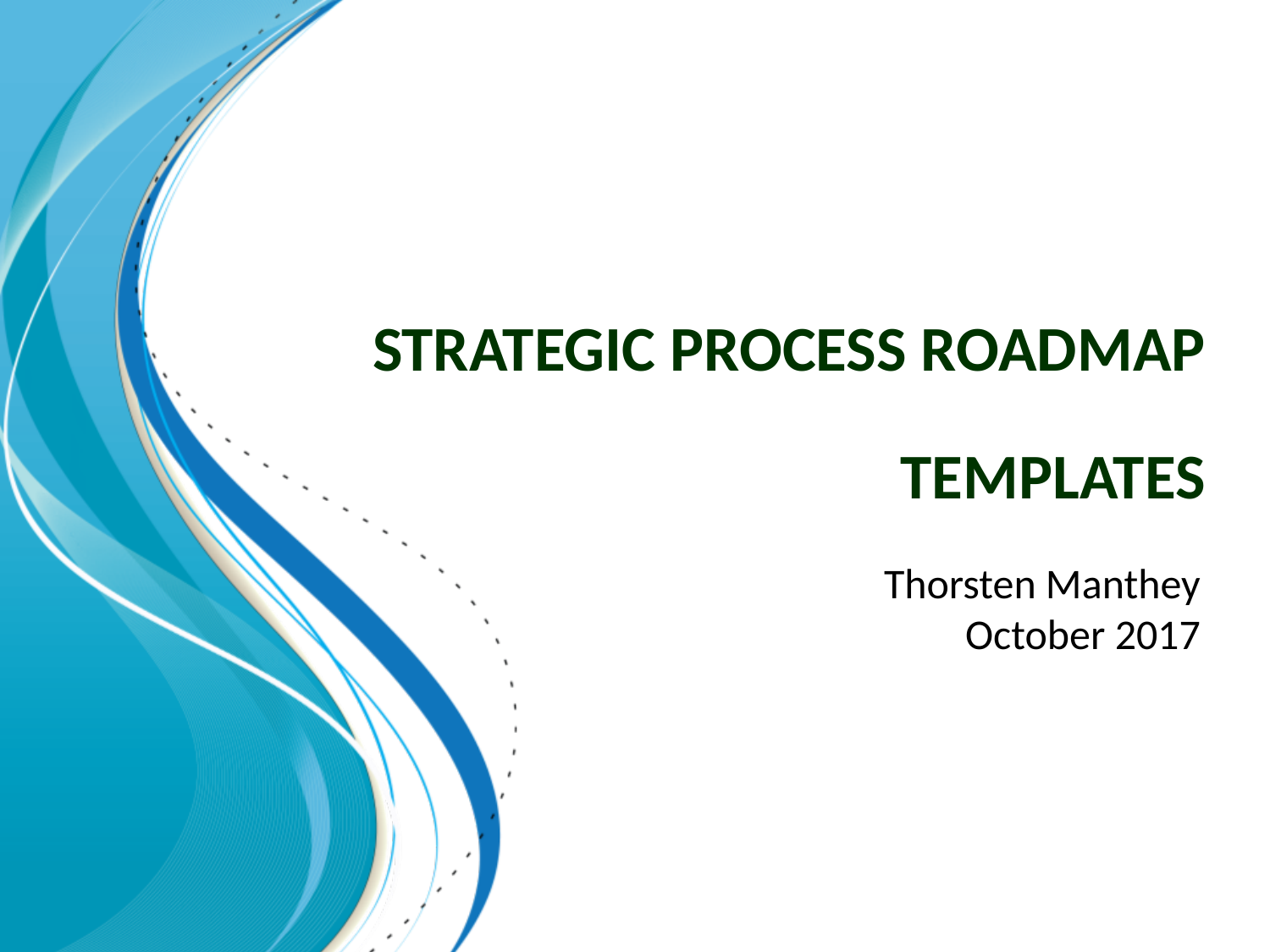

# Strategic Process Roadmap TEMPLATES
Thorsten Manthey
October 2017